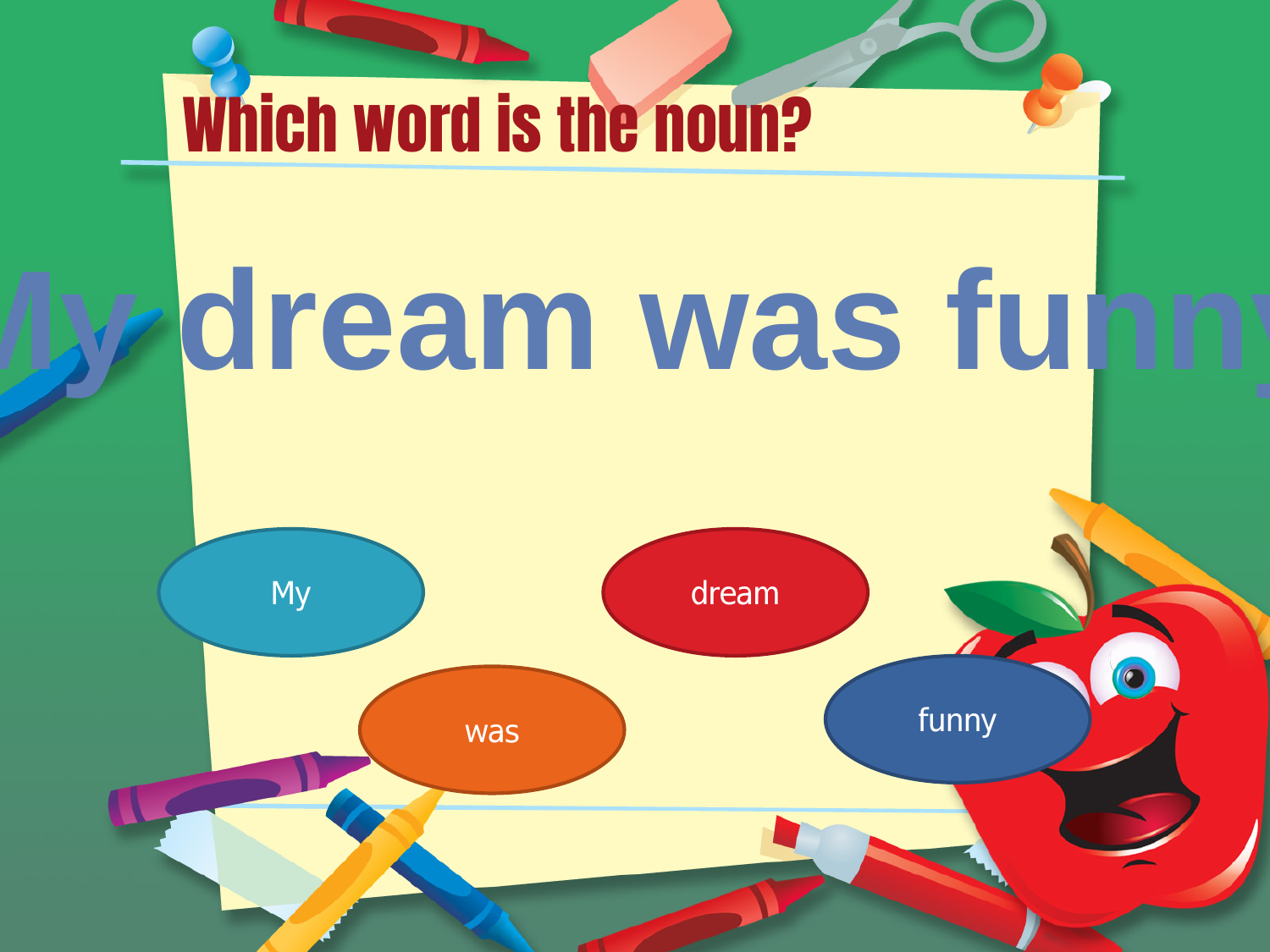

# Which word is the noun?
My dream was funny.
My
dream
funny
was